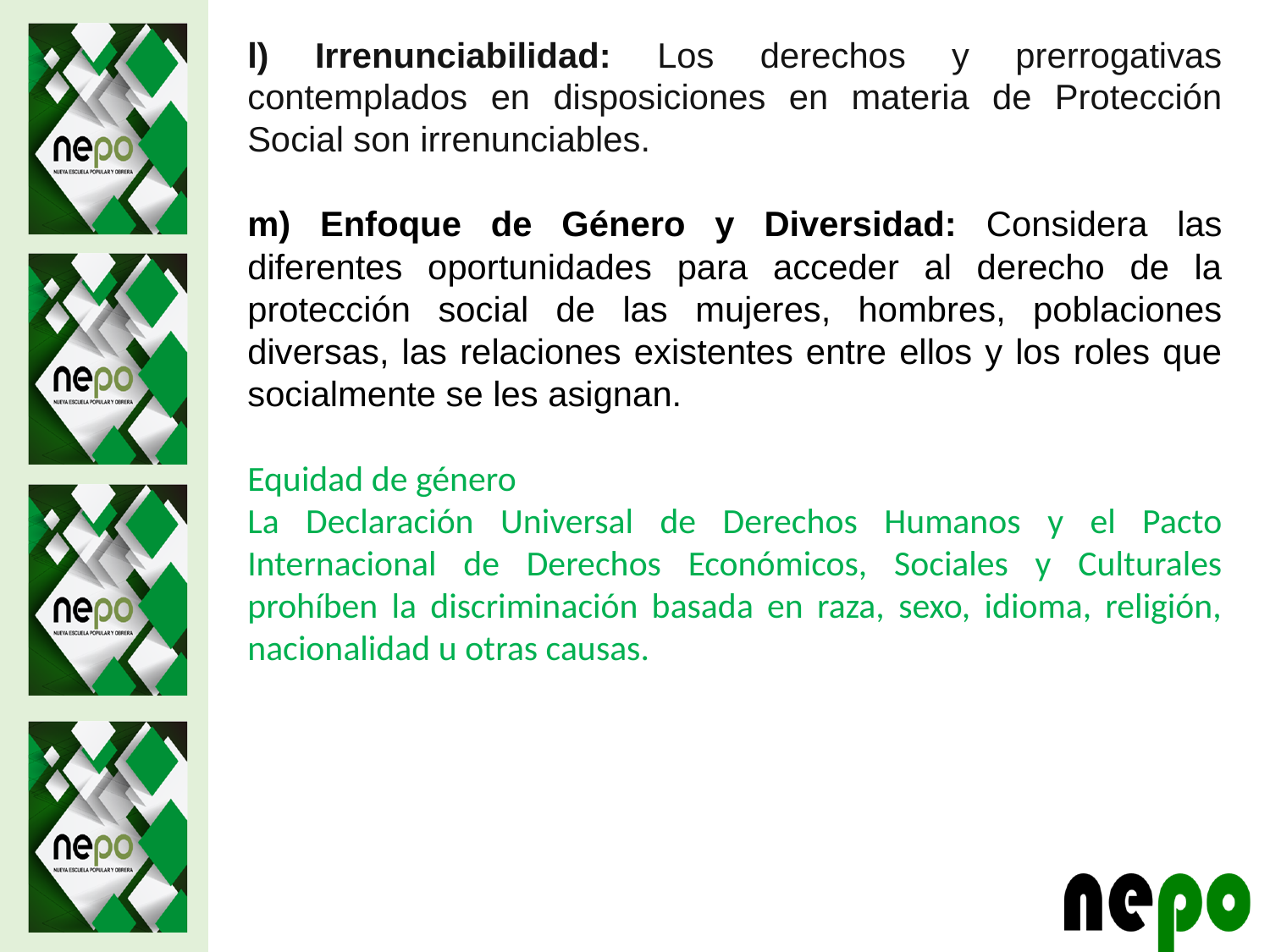

l) Irrenunciabilidad: Los derechos y prerrogativas contemplados en disposiciones en materia de Protección Social son irrenunciables.

m) Enfoque de Género y Diversidad: Considera las diferentes oportunidades para acceder al derecho de la protección social de las mujeres, hombres, poblaciones diversas, las relaciones existentes entre ellos y los roles que socialmente se les asignan.

Equidad de género
La Declaración Universal de Derechos Humanos y el Pacto Internacional de Derechos Económicos, Sociales y Culturales prohíben la discriminación basada en raza, sexo, idioma, religión, nacionalidad u otras causas.